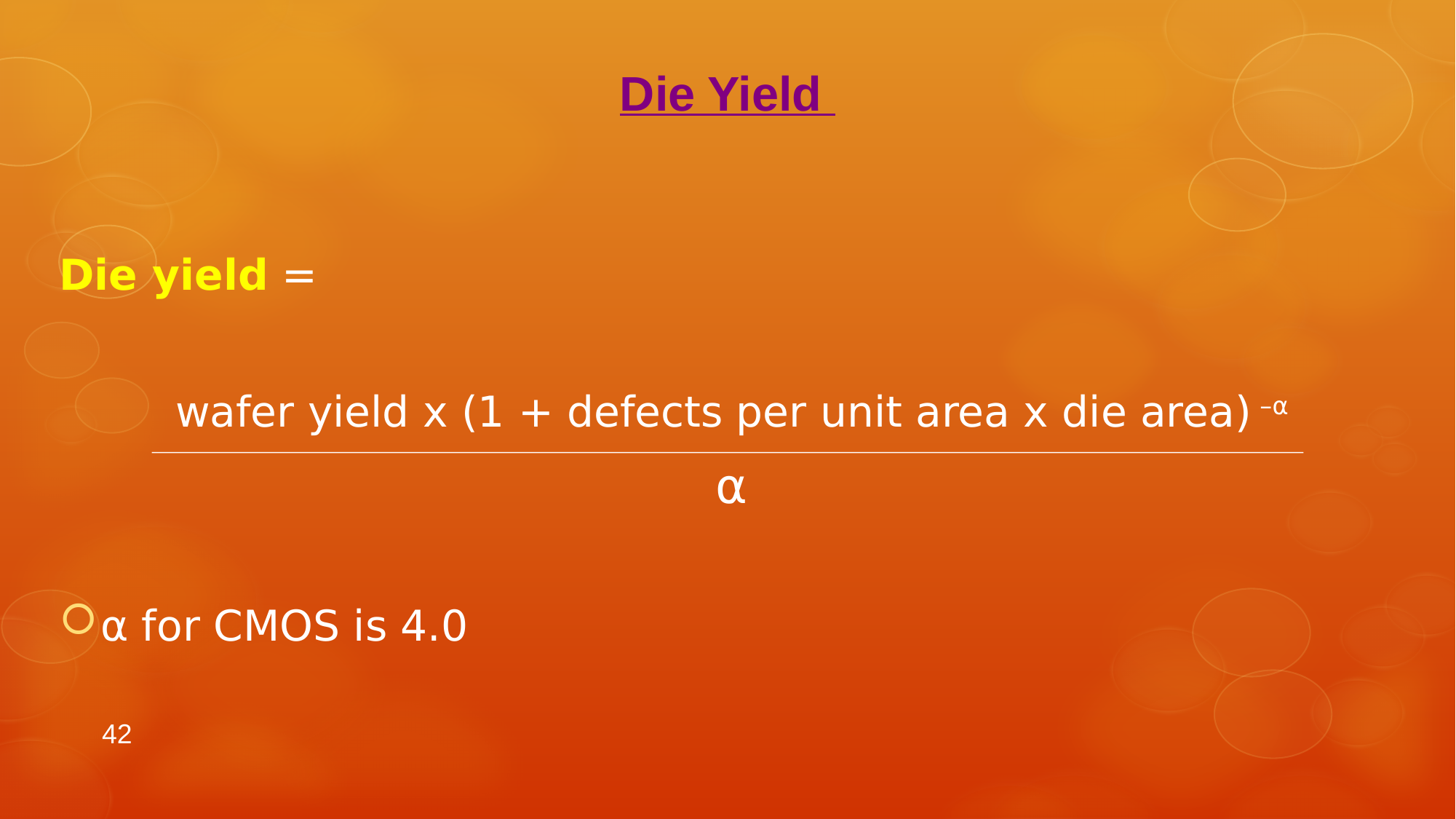

Die Yield

Die yield =

wafer yield x (1 + defects per unit area x die area) –α
α

α for CMOS is 4.0

42